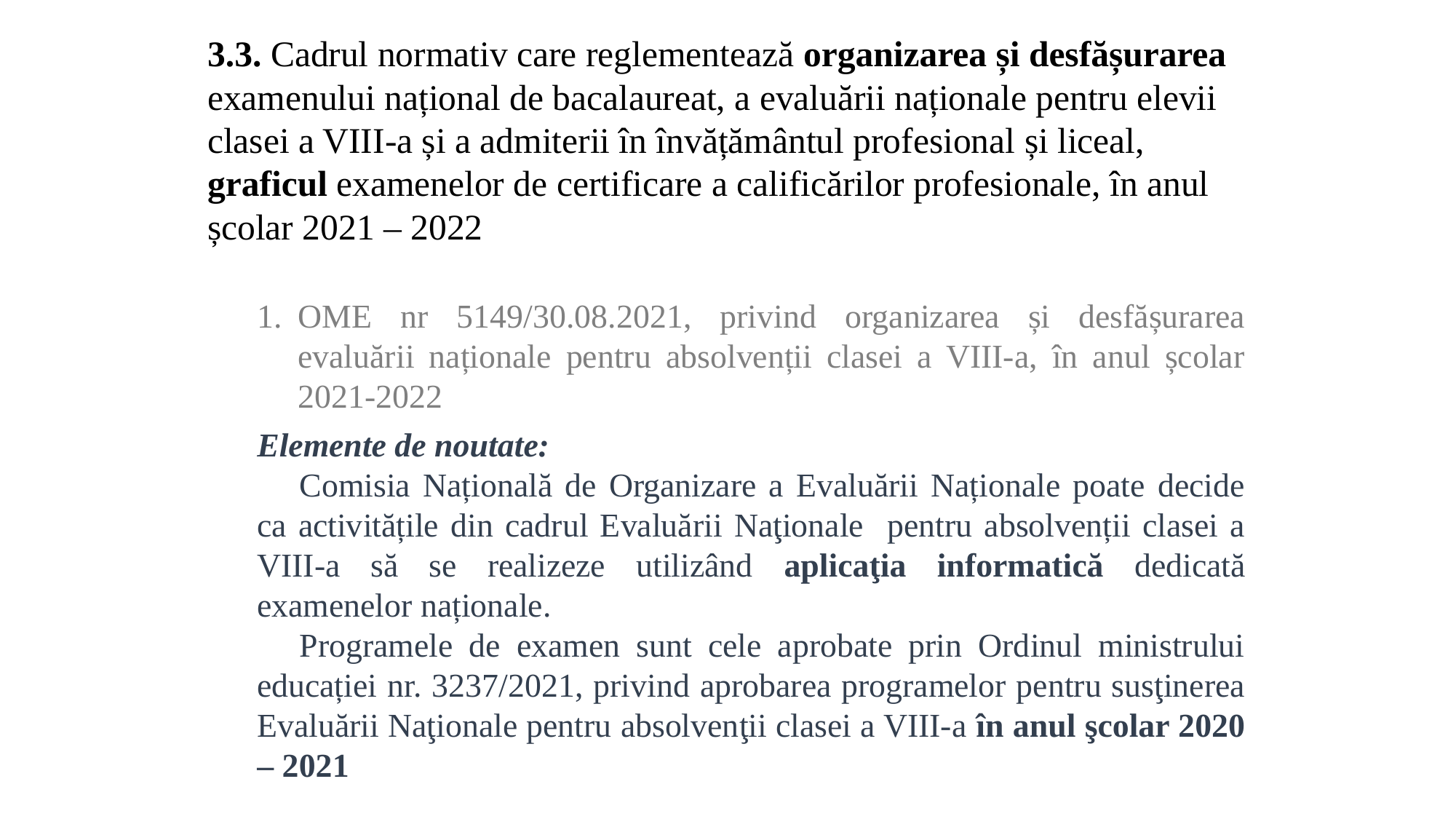

# 3.3. Cadrul normativ care reglementează organizarea și desfășurarea examenului național de bacalaureat, a evaluării naționale pentru elevii clasei a VIII-a și a admiterii în învățământul profesional și liceal, graficul examenelor de certificare a calificărilor profesionale, în anul școlar 2021 – 2022
OME nr 5149/30.08.2021, privind organizarea și desfășurarea evaluării naționale pentru absolvenții clasei a VIII-a, în anul școlar 2021-2022
Elemente de noutate:
Comisia Națională de Organizare a Evaluării Naționale poate decide ca activitățile din cadrul Evaluării Naţionale  pentru absolvenții clasei a VIII-a să se realizeze utilizând aplicaţia informatică dedicată examenelor naționale.
Programele de examen sunt cele aprobate prin Ordinul ministrului educației nr. 3237/2021, privind aprobarea programelor pentru susţinerea Evaluării Naţionale pentru absolvenţii clasei a VIII-a în anul şcolar 2020 – 2021